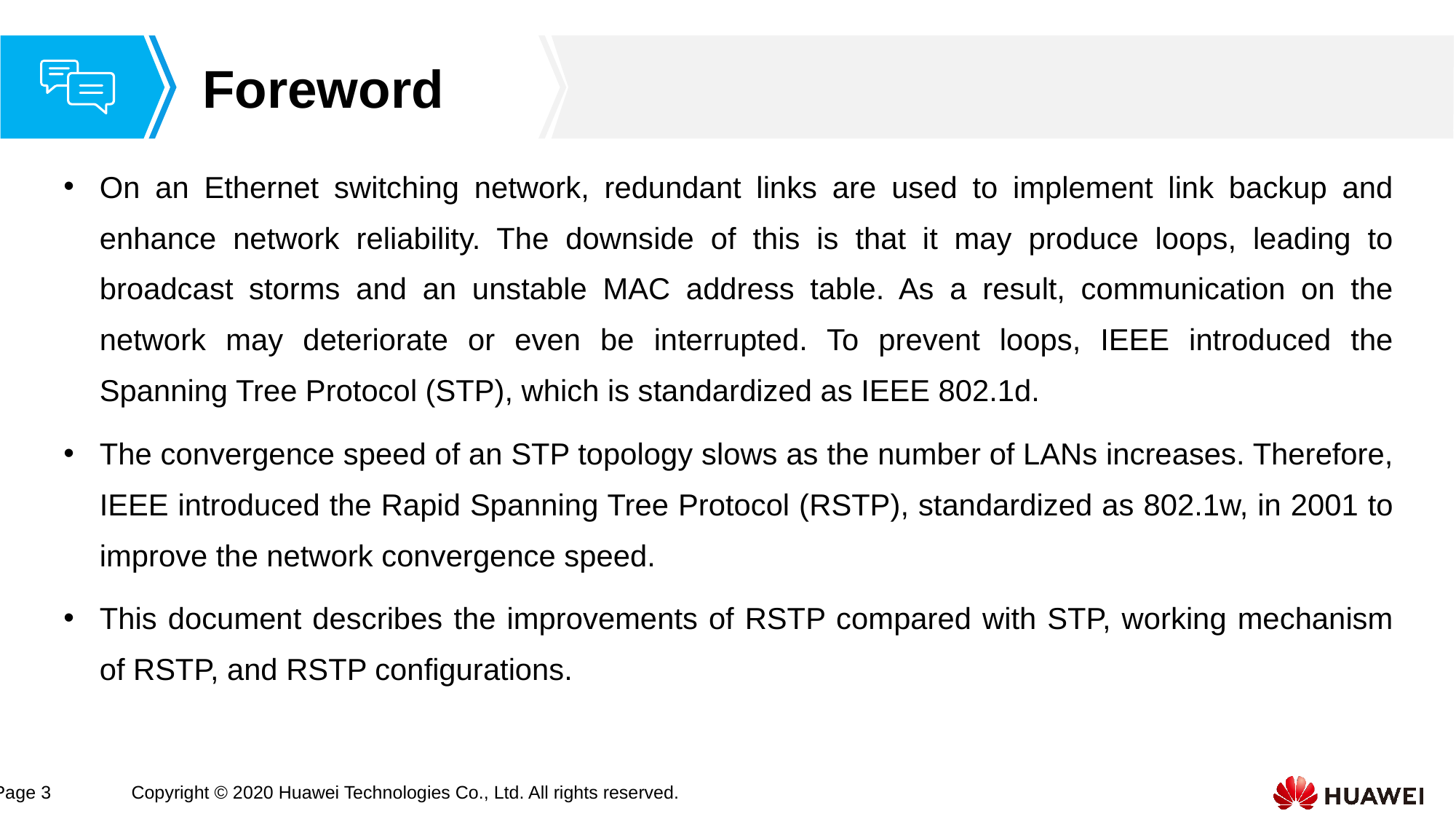

On an Ethernet switching network, redundant links are used to implement link backup and enhance network reliability. The downside of this is that it may produce loops, leading to broadcast storms and an unstable MAC address table. As a result, communication on the network may deteriorate or even be interrupted. To prevent loops, IEEE introduced the Spanning Tree Protocol (STP), which is standardized as IEEE 802.1d.
The convergence speed of an STP topology slows as the number of LANs increases. Therefore, IEEE introduced the Rapid Spanning Tree Protocol (RSTP), standardized as 802.1w, in 2001 to improve the network convergence speed.
This document describes the improvements of RSTP compared with STP, working mechanism of RSTP, and RSTP configurations.